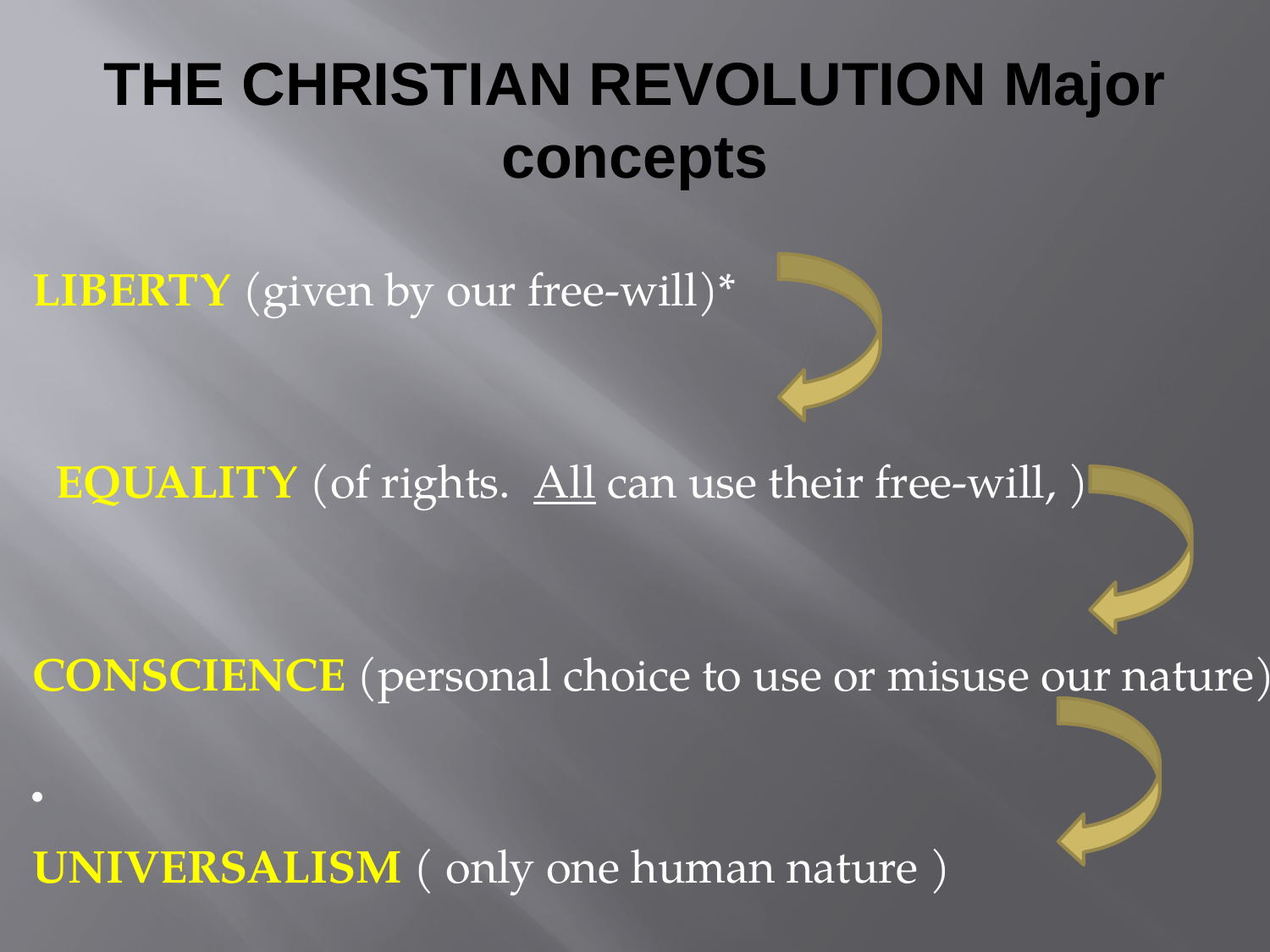

# THE CHRISTIAN REVOLUTION Major concepts
LIBERTY (given by our free-will)*

  EQUALITY (of rights.  All can use their free-will, )

CONSCIENCE (personal choice to use or misuse our nature)

UNIVERSALISM ( only one human nature )